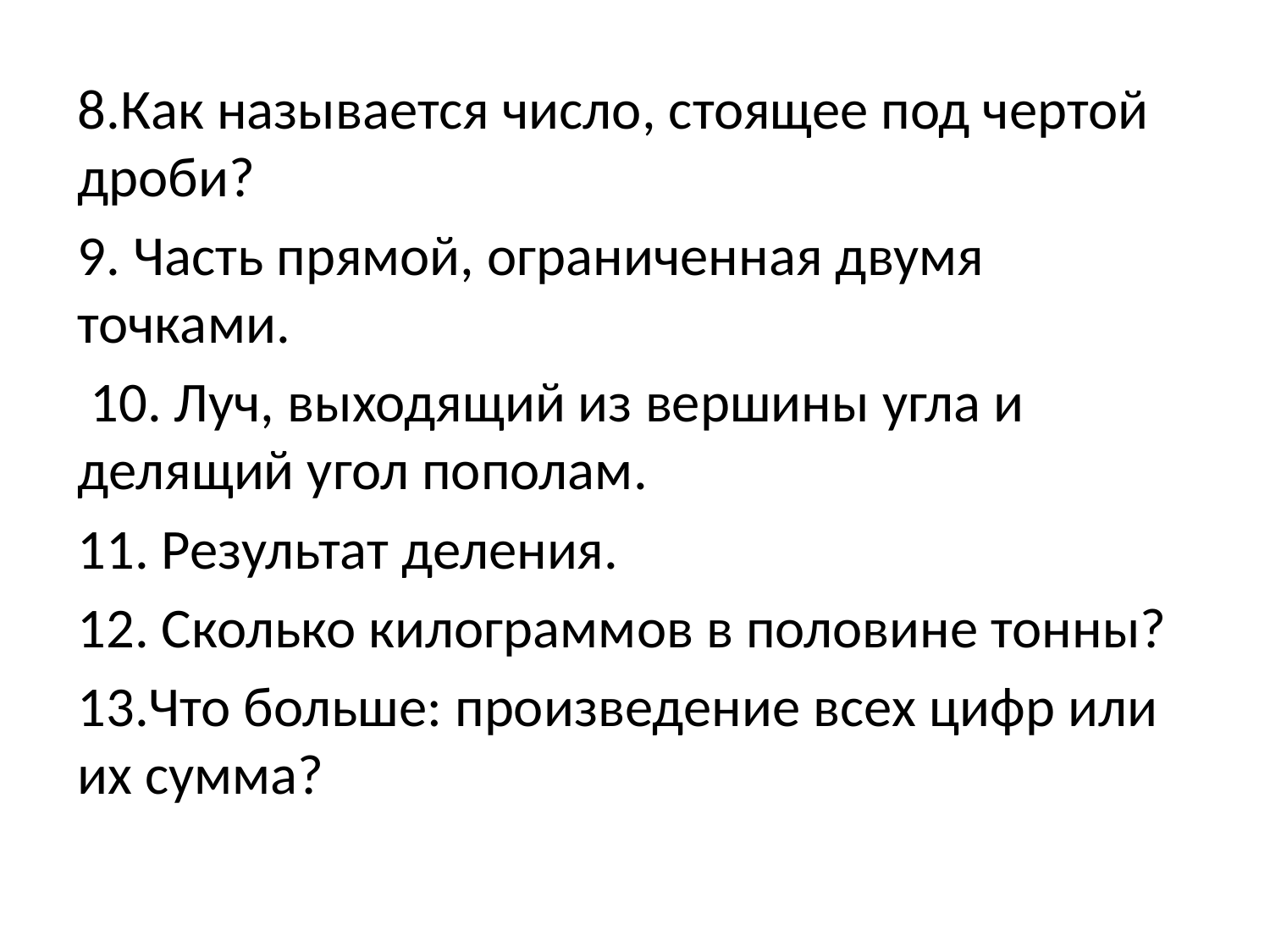

#
8.Как называется число, стоящее под чертой дроби?
9. Часть прямой, ограниченная двумя точками.
 10. Луч, выходящий из вершины угла и делящий угол пополам.
11. Результат деления.
12. Сколько килограммов в половине тонны?
13.Что больше: произведение всех цифр или их сумма?